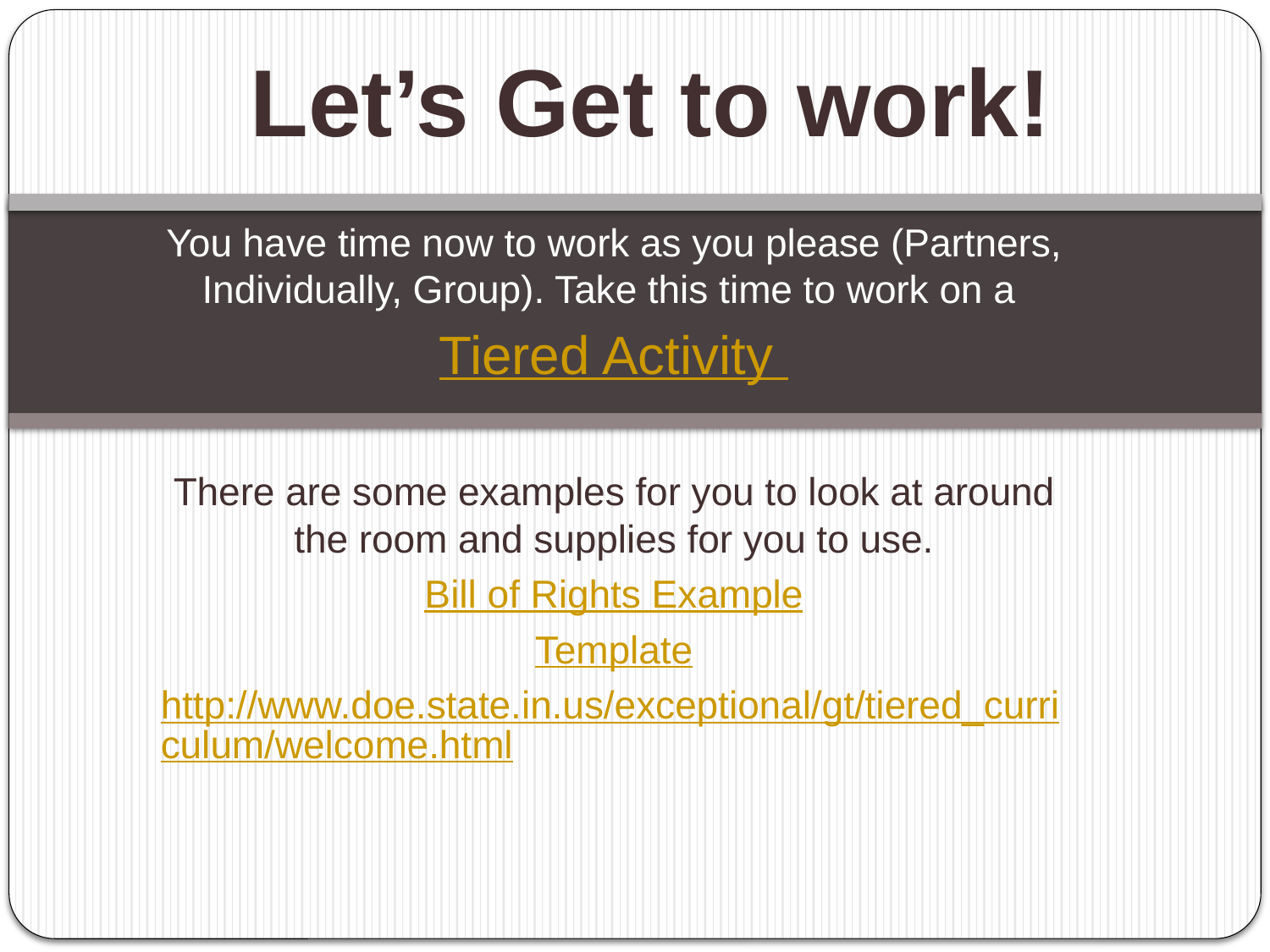

# Let’s Get to work!
You have time now to work as you please (Partners, Individually, Group). Take this time to work on a
Tiered Activity

There are some examples for you to look at around the room and supplies for you to use.
Bill of Rights Example
Template
http://www.doe.state.in.us/exceptional/gt/tiered_curriculum/welcome.html